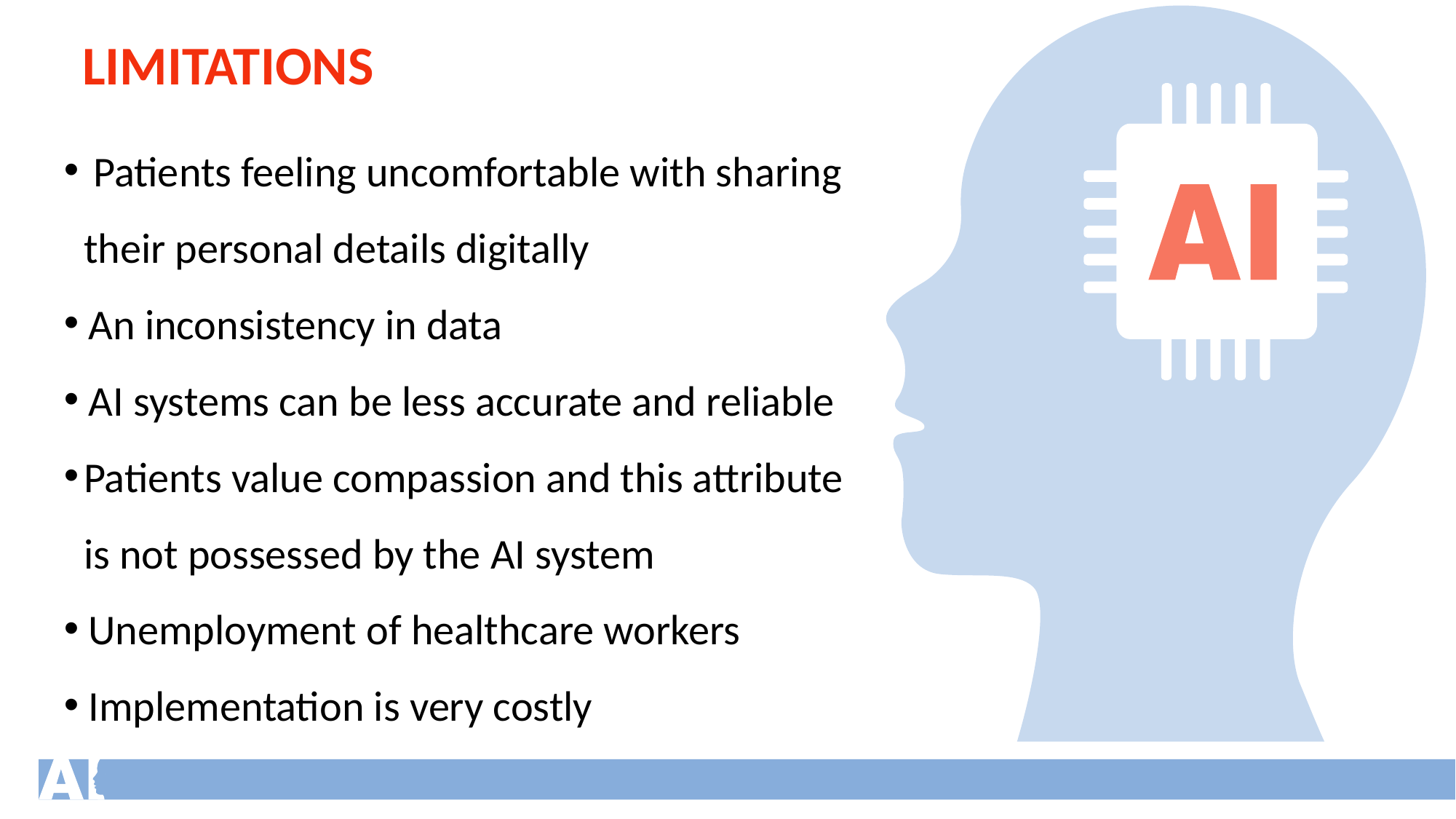

LIMITATIONS
 Patients feeling uncomfortable with sharing their personal details digitally
 An inconsistency in data
 AI systems can be less accurate and reliable
Patients value compassion and this attribute is not possessed by the AI system
 Unemployment of healthcare workers
 Implementation is very costly